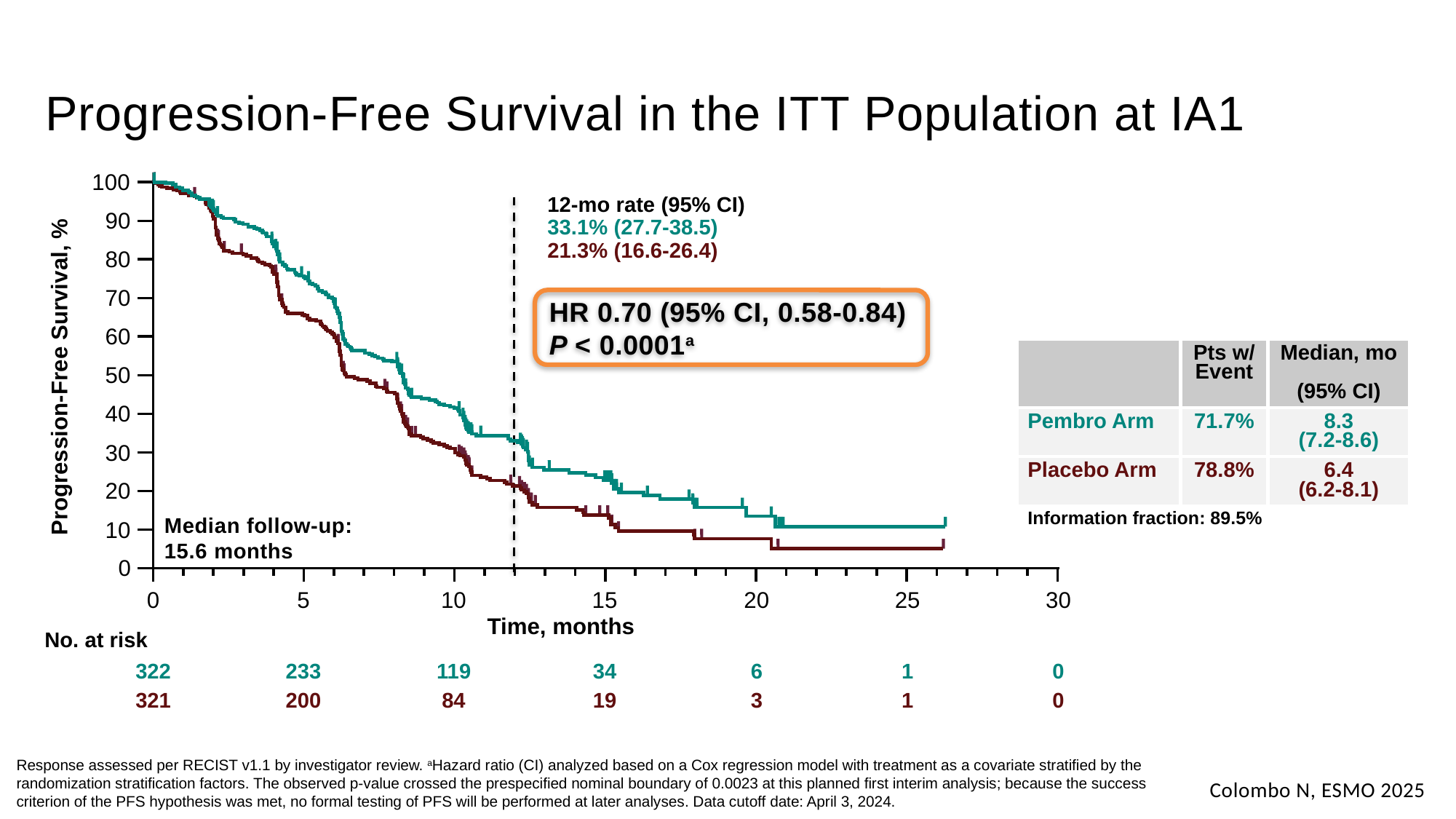

# Progression-Free Survival in the ITT Population at IA1

100

90

80

70

60

50

40

30

20

10

0

0
5
10
15
20
25
30
322
233
119
34
6
1
0
321
200
84
19
3
1
0
12-mo rate (95% CI)
33.1% (27.7-38.5)
21.3% (16.6-26.4)
HR 0.70 (95% CI, 0.58-0.84) P < 0.0001a
Median follow-up:
15.6 months
Progression-Free Survival, %
No. at risk
|  | Pts w/ Event | Median, mo (95% CI) |
| --- | --- | --- |
| Pembro Arm | 71.7% | 8.3 (7.2-8.6) |
| Placebo Arm | 78.8% | 6.4 (6.2-8.1) |
| Information fraction: 89.5% |  |  |
Time, months

Response assessed per RECIST v1.1 by investigator review. aHazard ratio (CI) analyzed based on a Cox regression model with treatment as a covariate stratified by the randomization stratification factors. The observed p-value crossed the prespecified nominal boundary of 0.0023 at this planned first interim analysis; because the success
criterion of the PFS hypothesis was met, no formal testing of PFS will be performed at later analyses. Data cutoff date: April 3, 2024.
Colombo N, ESMO 2025